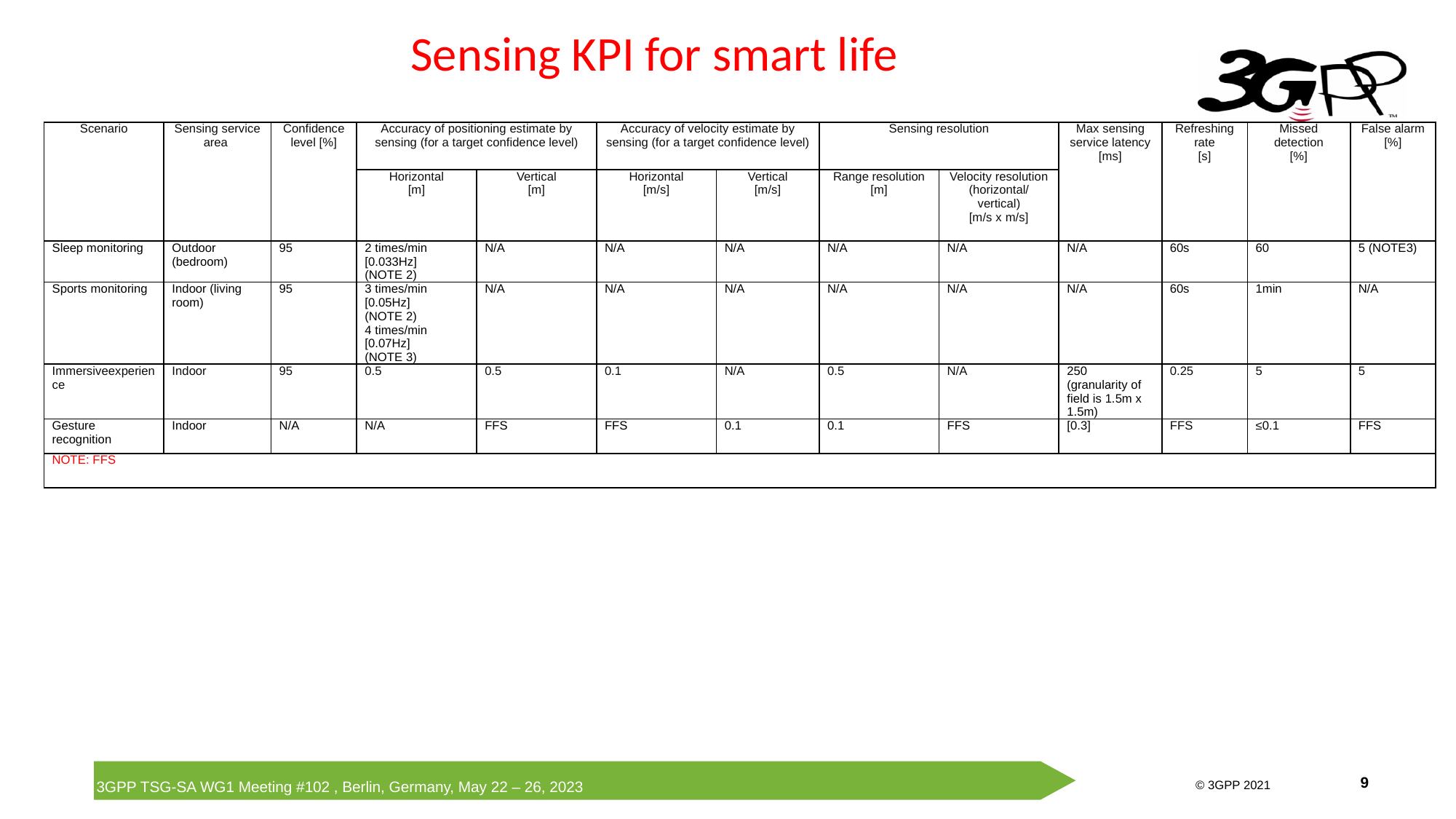

# Sensing KPI for smart life
| Scenario | Sensing service area | Confidence level [%] | Accuracy of positioning estimate by sensing (for a target confidence level) |  | Accuracy of velocity estimate by sensing (for a target confidence level) |  | Sensing resolution |  | Max sensing service latency [ms] | Refreshing rate [s] | Missed detection [%] | False alarm [%] |
| --- | --- | --- | --- | --- | --- | --- | --- | --- | --- | --- | --- | --- |
|  |  |  | Horizontal [m] | Vertical [m] | Horizontal [m/s] | Vertical [m/s] | Range resolution [m] | Velocity resolution (horizontal/ vertical) [m/s x m/s] |  |  |  |  |
| Sleep monitoring | Outdoor (bedroom) | 95 | 2 times/min [0.033Hz] (NOTE 2) | N/A | N/A | N/A | N/A | N/A | N/A | 60s | 60 | 5 (NOTE3) |
| Sports monitoring | Indoor (living room) | 95 | 3 times/min [0.05Hz] (NOTE 2) 4 times/min [0.07Hz] (NOTE 3) | N/A | N/A | N/A | N/A | N/A | N/A | 60s | 1min | N/A |
| Immersiveexperience | Indoor | 95 | 0.5 | 0.5 | 0.1 | N/A | 0.5 | N/A | 250 (granularity of field is 1.5m x 1.5m) | 0.25 | 5 | 5 |
| Gesture recognition | Indoor | N/A | N/A | FFS | FFS | 0.1 | 0.1 | FFS | [0.3] | FFS | ≤0.1 | FFS |
| NOTE: FFS |  |  |  |  |  |  |  |  |  |  |  |  |